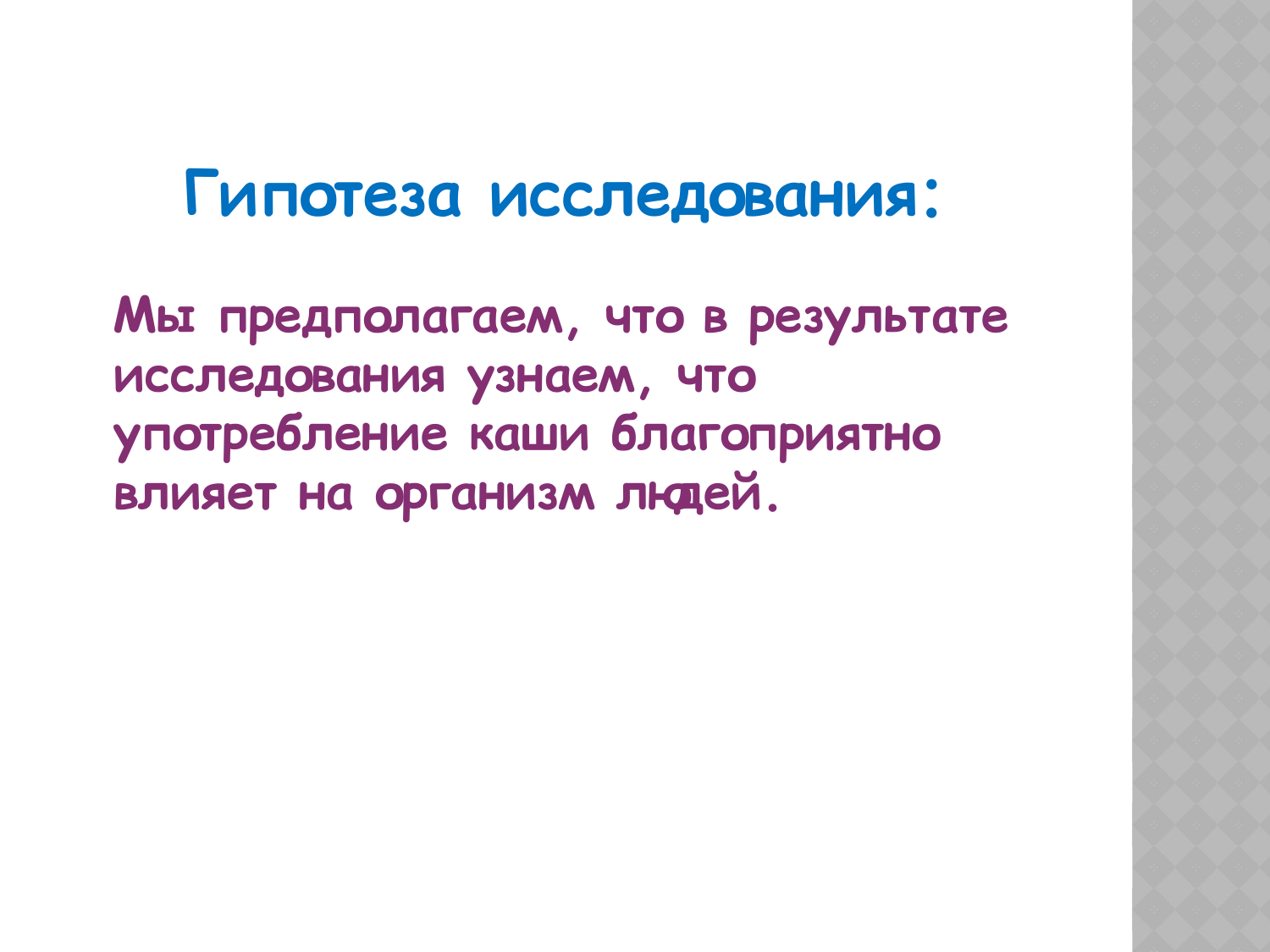

#
Гипотеза исследования:
   Мы предполагаем, что в результате исследования узнаем, что употребление каши благоприятно влияет на организм людей.